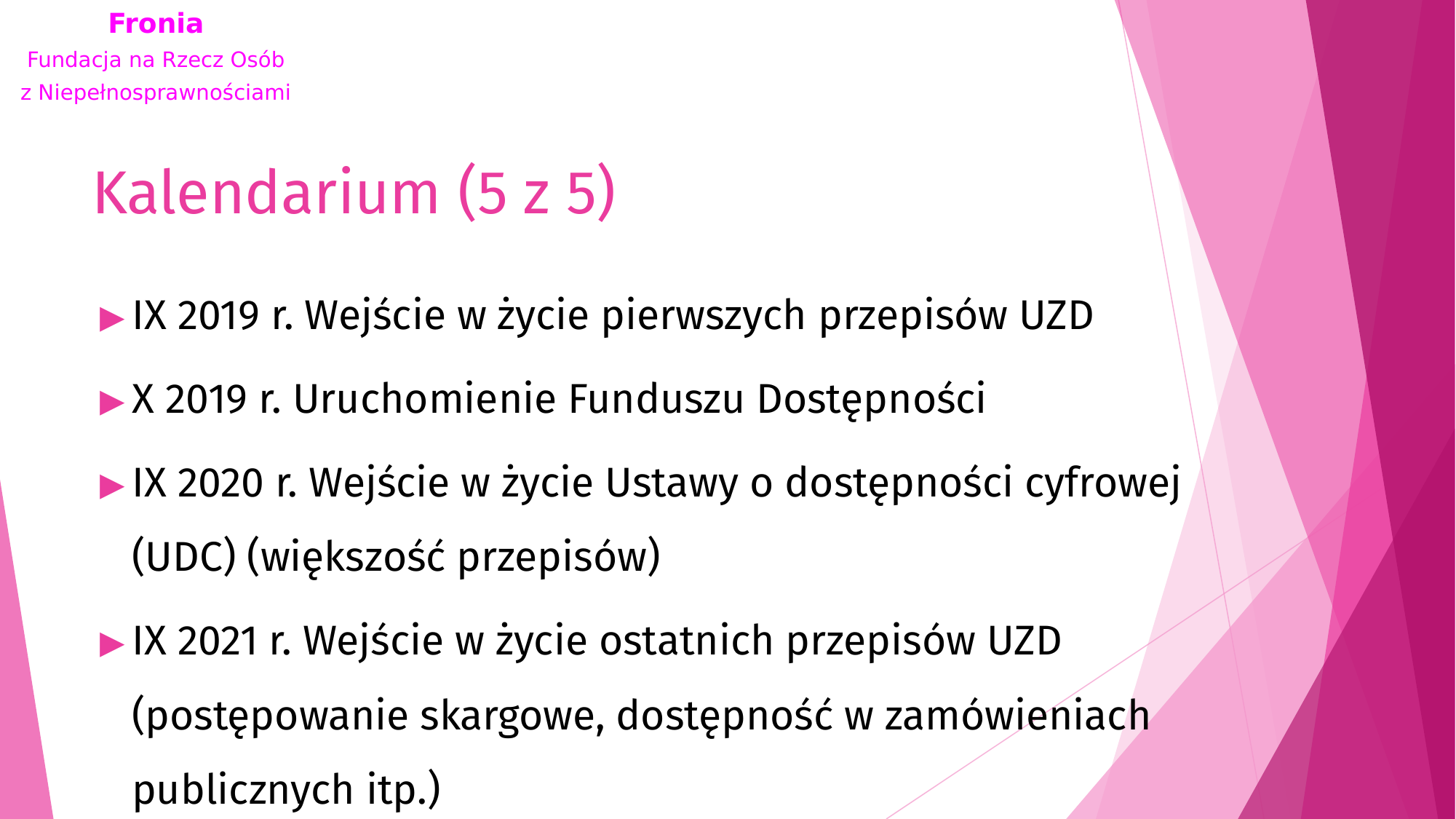

# Kalendarium (5 z 5)
IX 2019 r. Wejście w życie pierwszych przepisów UZD
X 2019 r. Uruchomienie Funduszu Dostępności
IX 2020 r. Wejście w życie Ustawy o dostępności cyfrowej (UDC) (większość przepisów)
IX 2021 r. Wejście w życie ostatnich przepisów UZD (postępowanie skargowe, dostępność w zamówieniach publicznych itp.)